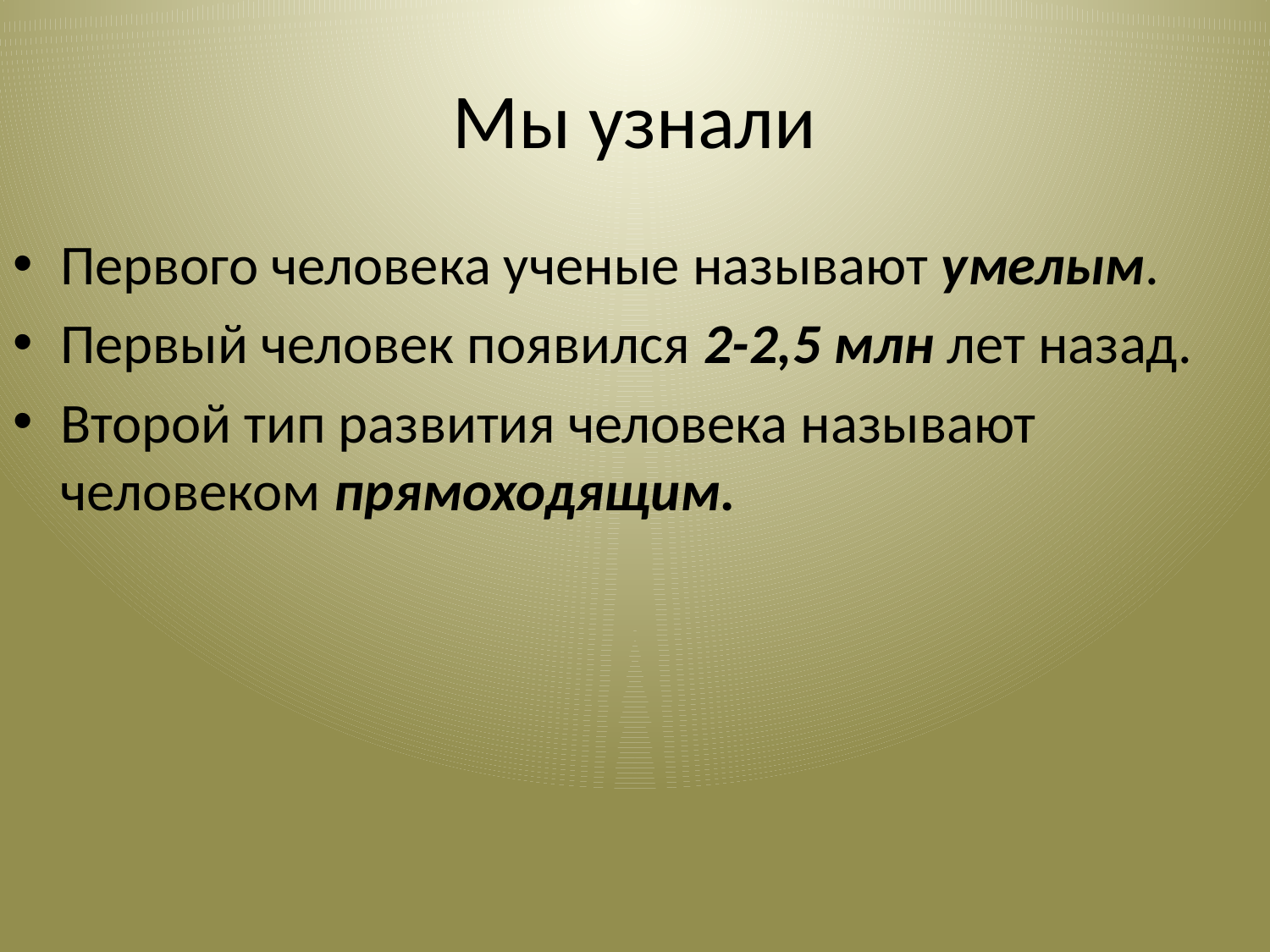

# Мы узнали
Первого человека ученые называют умелым.
Первый человек появился 2-2,5 млн лет назад.
Второй тип развития человека называют человеком прямоходящим.